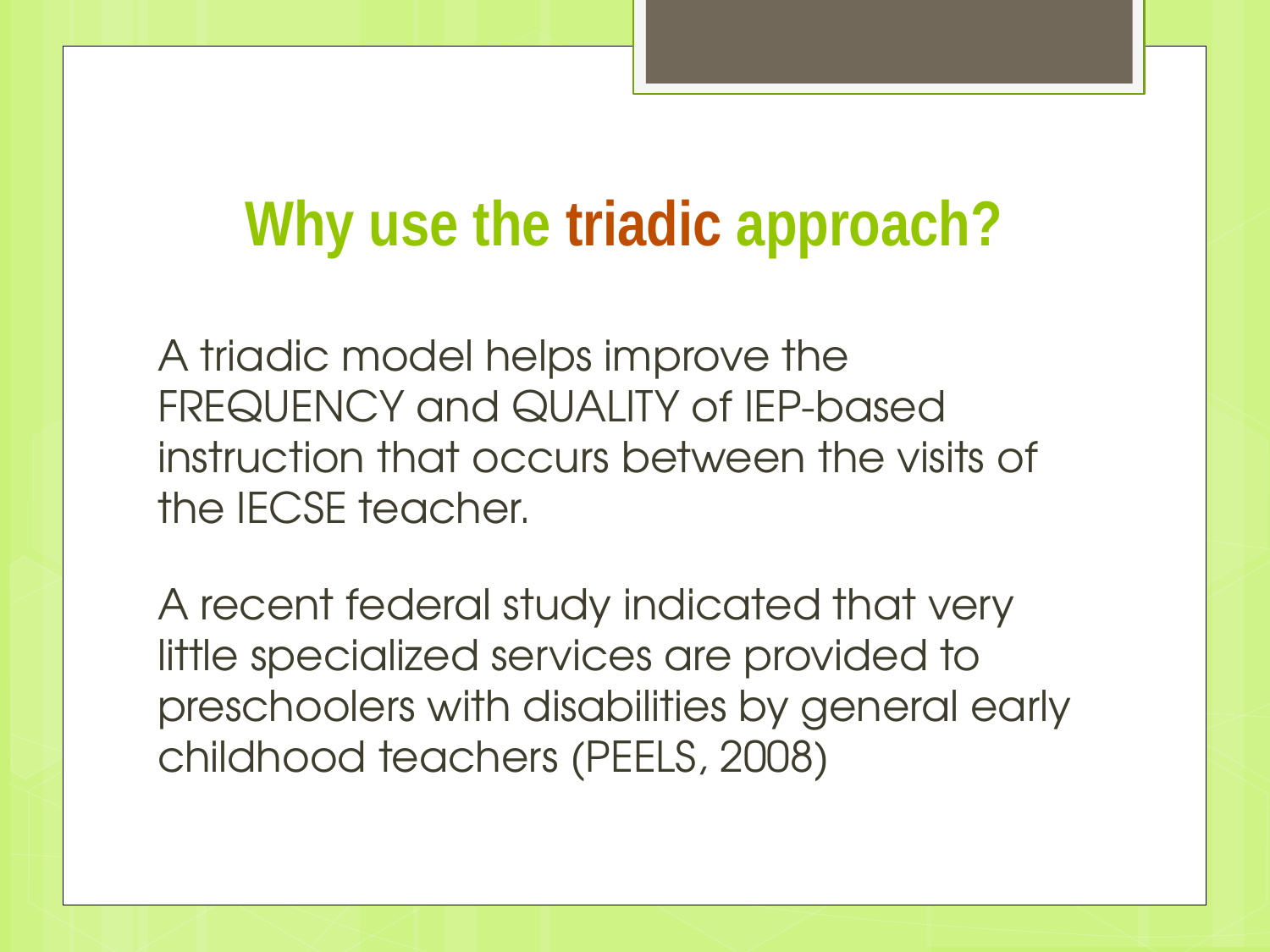

# Why use the triadic approach?
A triadic model helps improve the FREQUENCY and QUALITY of IEP-based instruction that occurs between the visits of the IECSE teacher.

A recent federal study indicated that very little specialized services are provided to preschoolers with disabilities by general early childhood teachers (PEELS, 2008)